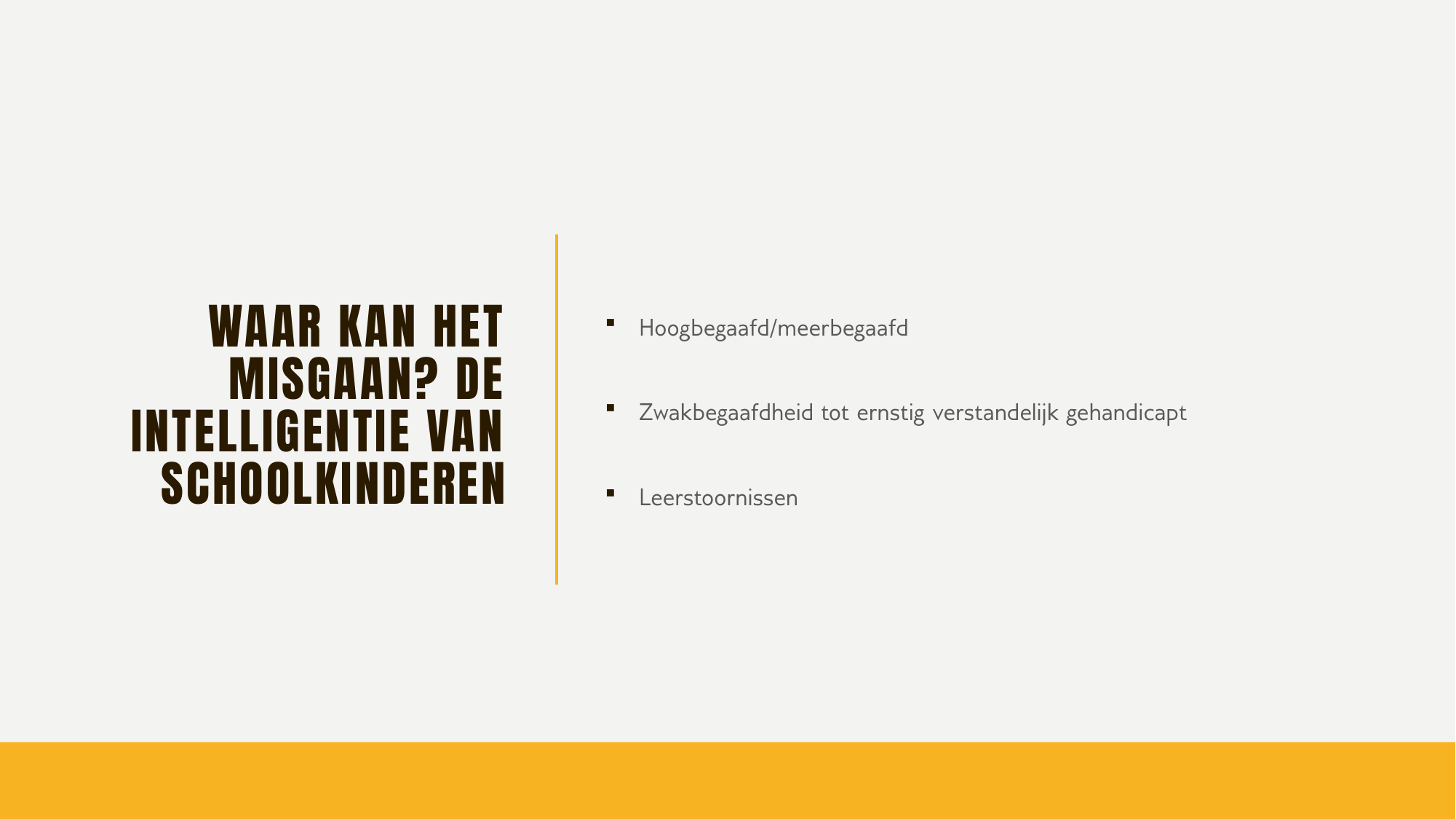

# Waar kan het misgaan? De intelligentie van schoolkinderen
 Hoogbegaafd/meerbegaafd

 Zwakbegaafdheid tot ernstig verstandelijk gehandicapt

 Leerstoornissen